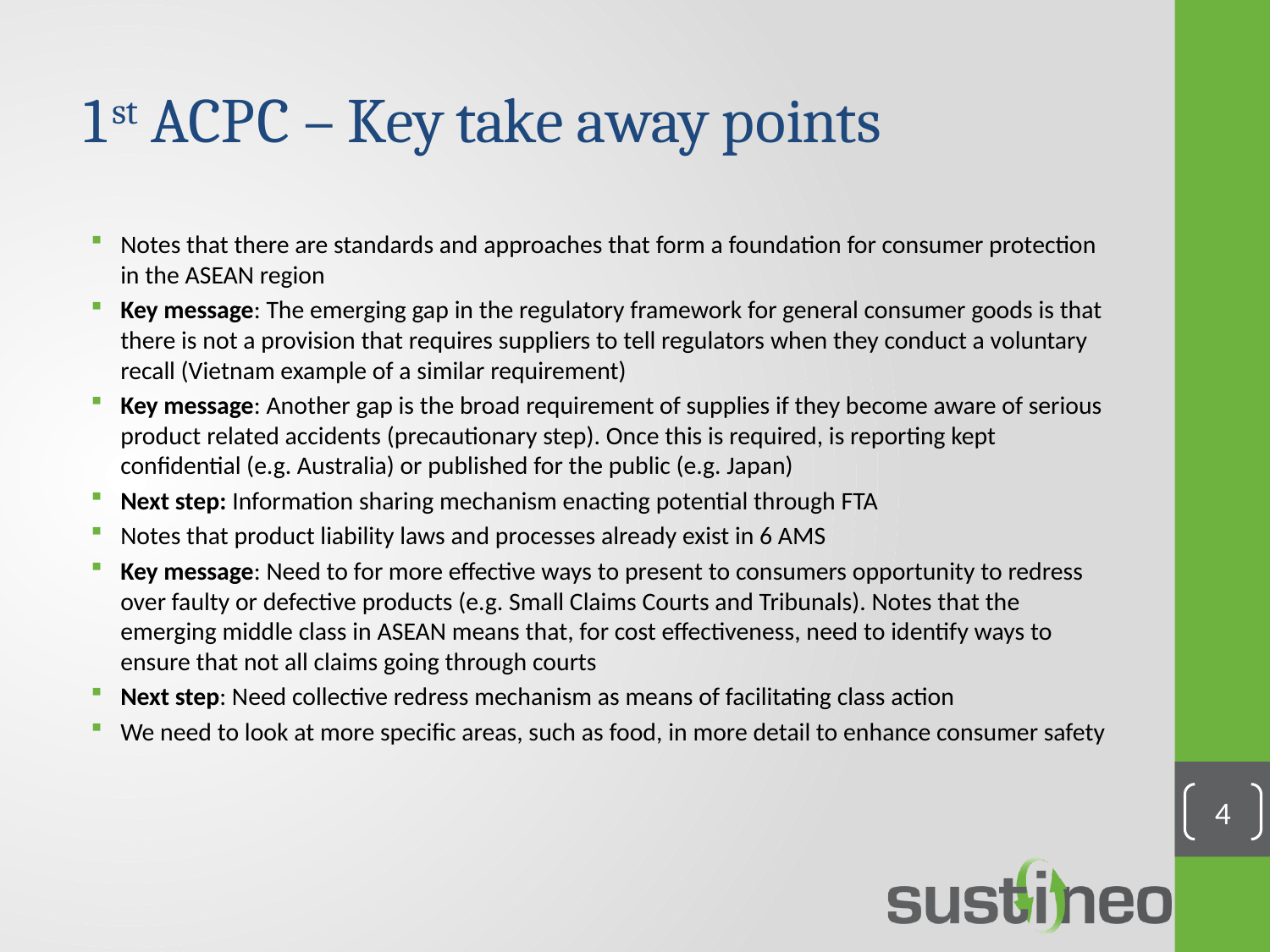

# 1st ACPC – Key take away points
Notes that there are standards and approaches that form a foundation for consumer protection in the ASEAN region
Key message: The emerging gap in the regulatory framework for general consumer goods is that there is not a provision that requires suppliers to tell regulators when they conduct a voluntary recall (Vietnam example of a similar requirement)
Key message: Another gap is the broad requirement of supplies if they become aware of serious product related accidents (precautionary step). Once this is required, is reporting kept confidential (e.g. Australia) or published for the public (e.g. Japan)
Next step: Information sharing mechanism enacting potential through FTA
Notes that product liability laws and processes already exist in 6 AMS
Key message: Need to for more effective ways to present to consumers opportunity to redress over faulty or defective products (e.g. Small Claims Courts and Tribunals). Notes that the emerging middle class in ASEAN means that, for cost effectiveness, need to identify ways to ensure that not all claims going through courts
Next step: Need collective redress mechanism as means of facilitating class action
We need to look at more specific areas, such as food, in more detail to enhance consumer safety

4